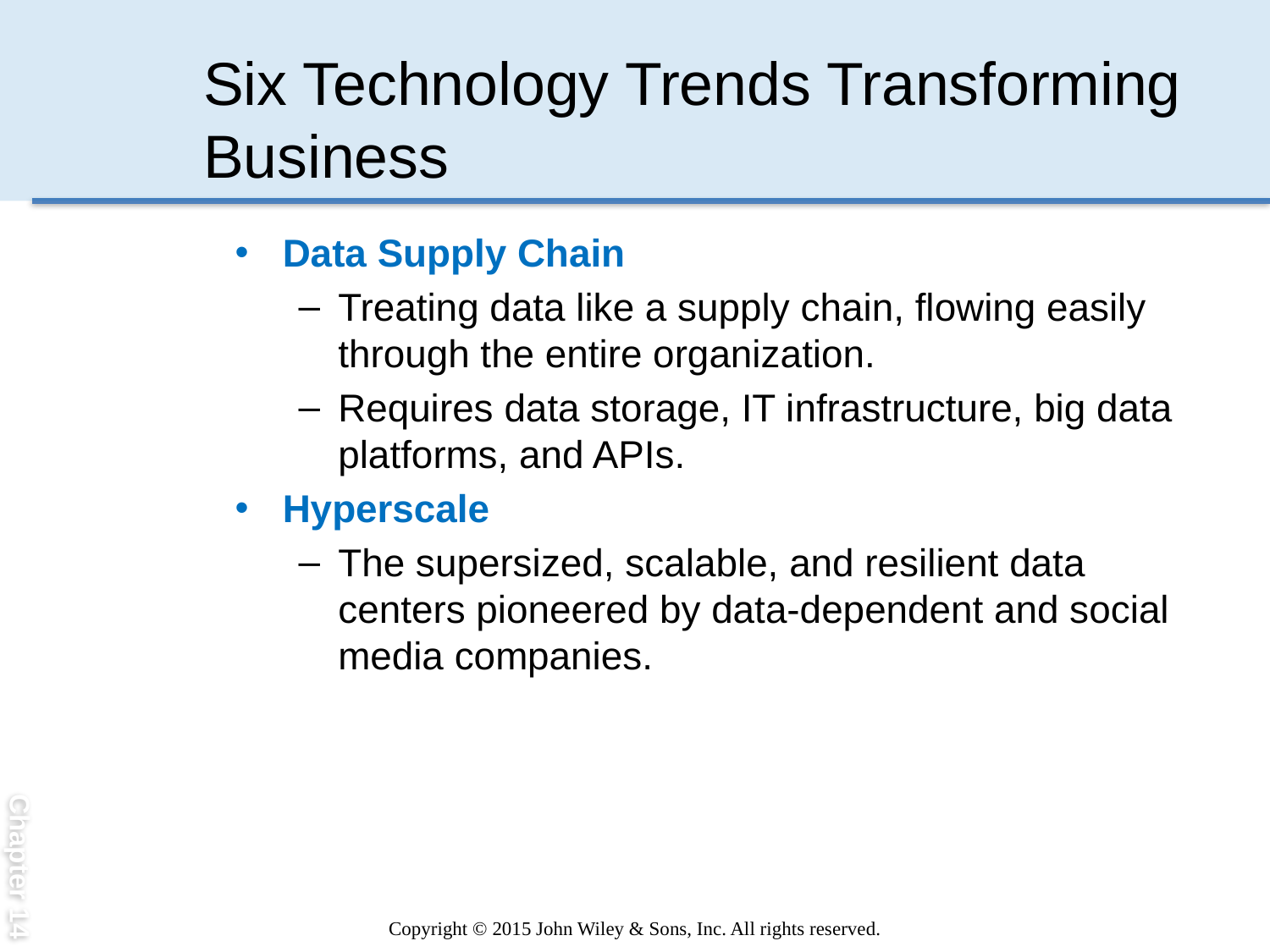

Chapter 14
# Six Technology Trends Transforming Business
Data Supply Chain
Treating data like a supply chain, flowing easily through the entire organization.
Requires data storage, IT infrastructure, big data platforms, and APIs.
Hyperscale
The supersized, scalable, and resilient data centers pioneered by data-dependent and social media companies.